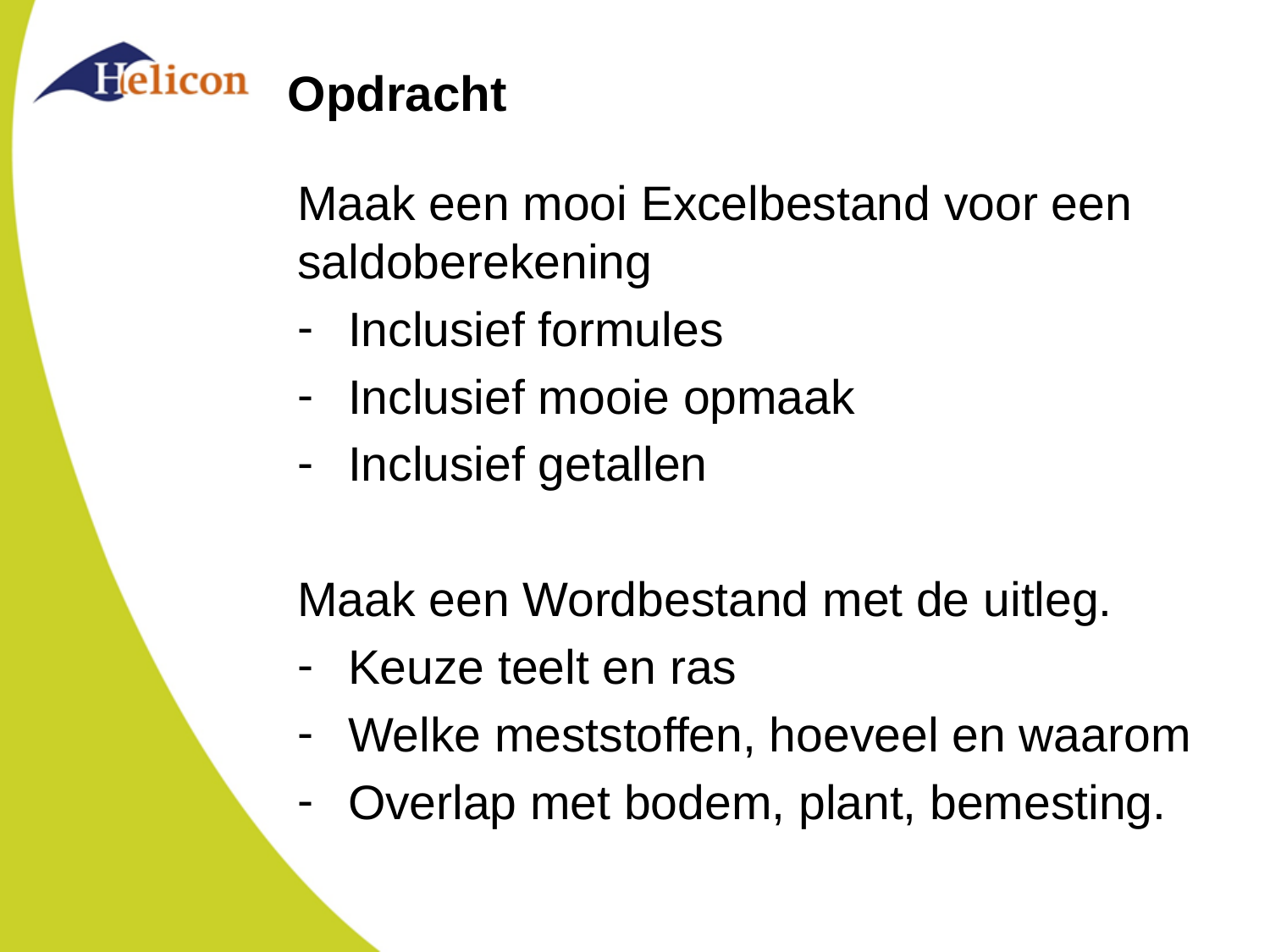

# Opdracht
Maak een mooi Excelbestand voor een saldoberekening
Inclusief formules
Inclusief mooie opmaak
Inclusief getallen

Maak een Wordbestand met de uitleg.
Keuze teelt en ras
Welke meststoffen, hoeveel en waarom
Overlap met bodem, plant, bemesting.